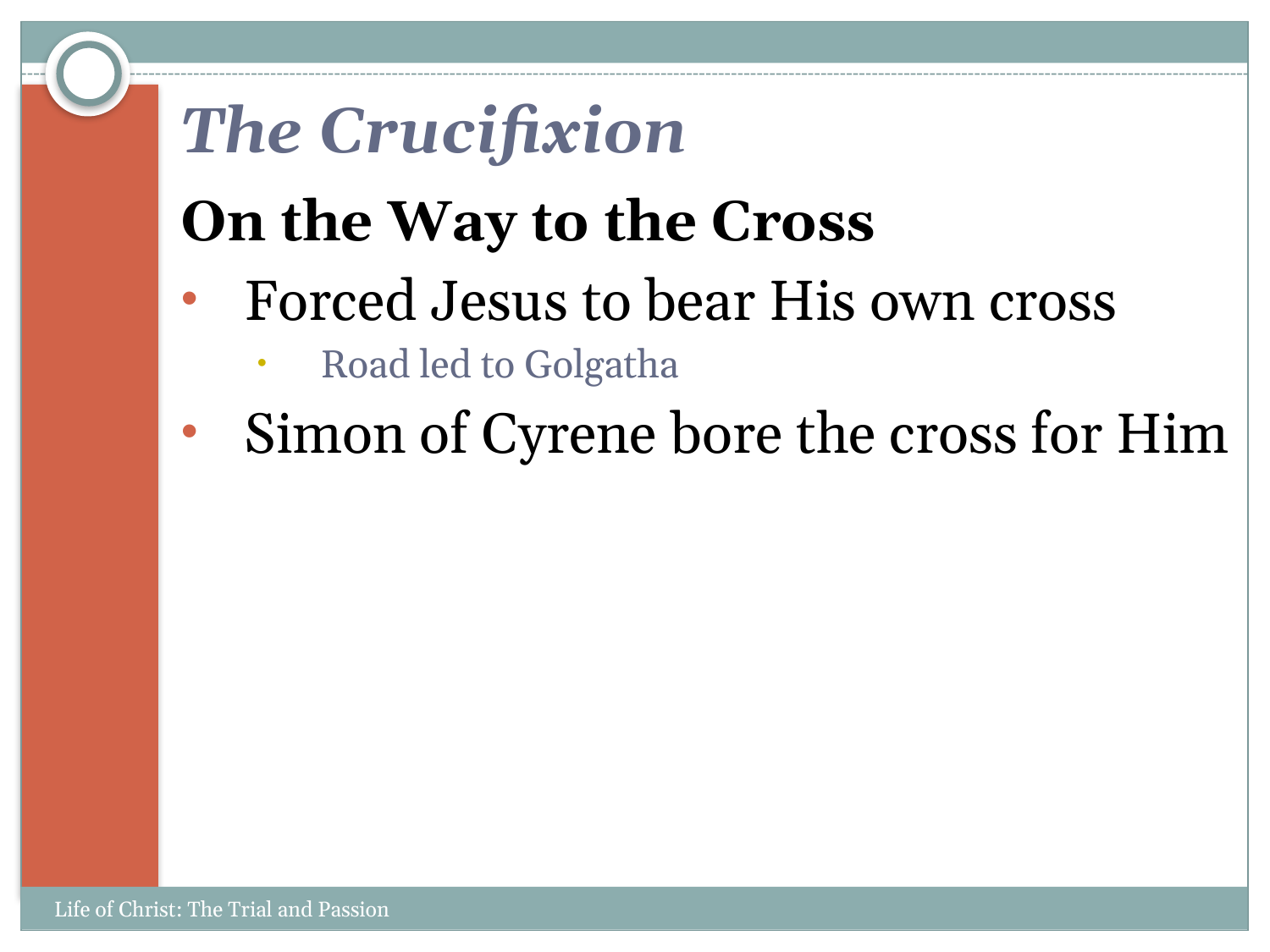

# The Crucifixion
On the Way to the Cross
Forced Jesus to bear His own cross
Road led to Golgatha
Simon of Cyrene bore the cross for Him

Life of Christ: The Trial and Passion